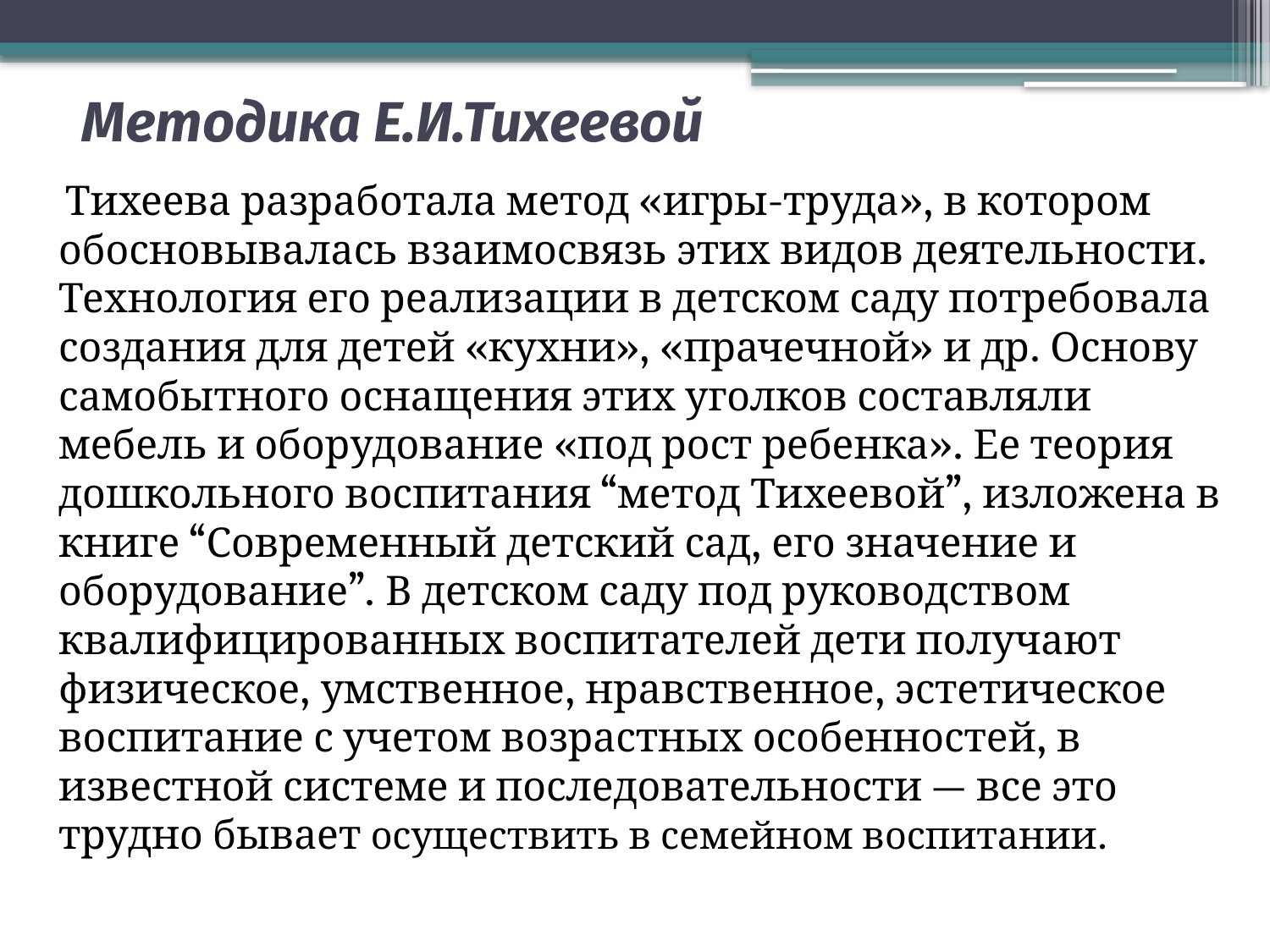

# Методика Е.И.Тихеевой
    Тихеева разработала метод «игры-труда», в котором обосновывалась взаимосвязь этих видов деятельности. Технология его реализации в детском саду потребовала создания для детей «кухни», «прачечной» и др. Основу самобытного оснащения этих уголков составляли мебель и оборудование «под рост ребенка». Ее теория дошкольного воспитания “метод Тихеевой”, изложена в книге “Современный детский сад, его значение и оборудование”. В детском саду под руководством квалифицированных воспитателей дети получают физическое, умственное, нравственное, эстетическое воспитание с учетом возрастных особенностей, в известной системе и последовательности — все это трудно бывает осуществить в семейном воспитании.